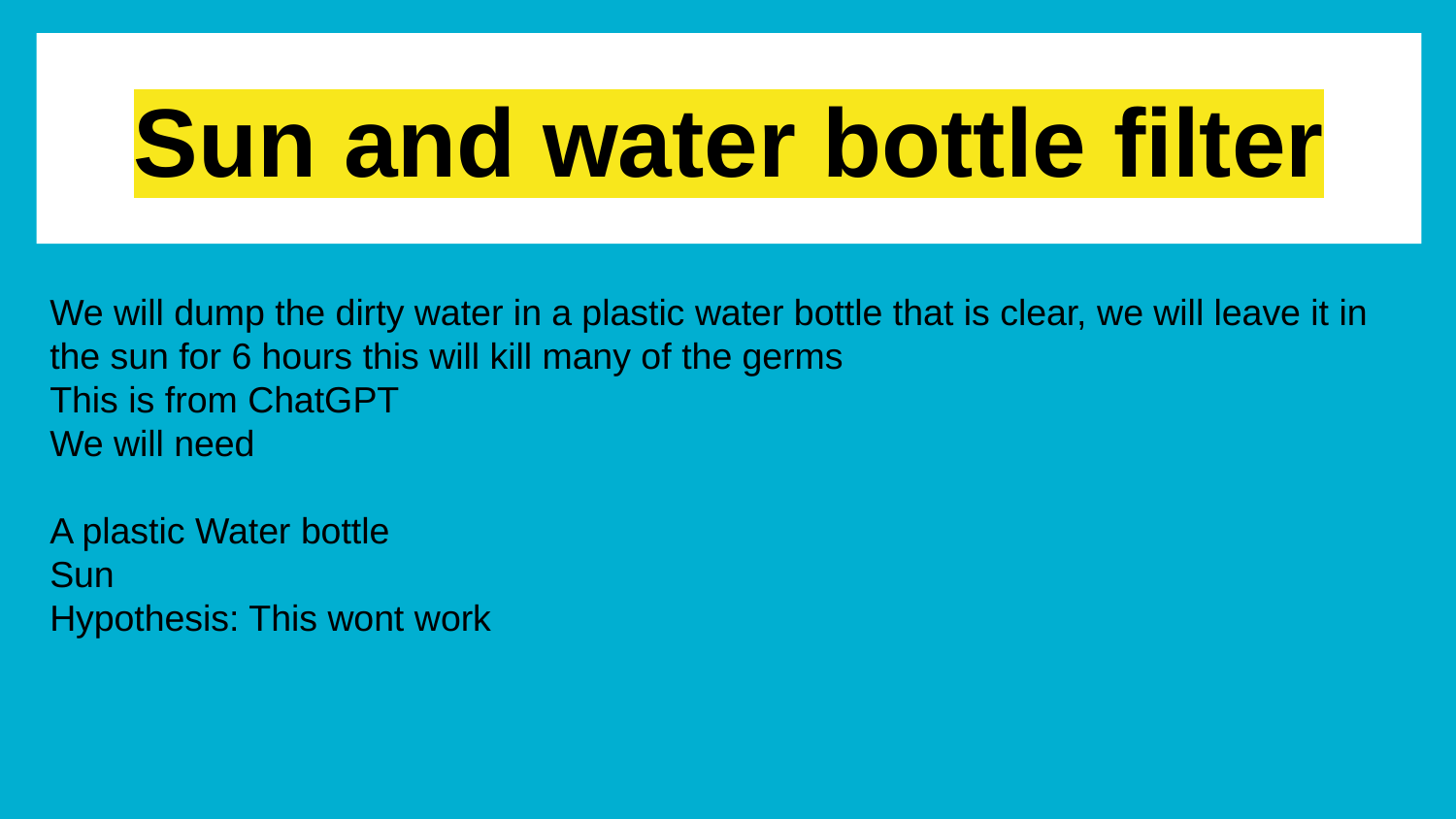

# Sun and water bottle filter
We will dump the dirty water in a plastic water bottle that is clear, we will leave it in the sun for 6 hours this will kill many of the germs
This is from ChatGPT
We will need

A plastic Water bottle
Sun
Hypothesis: This wont work